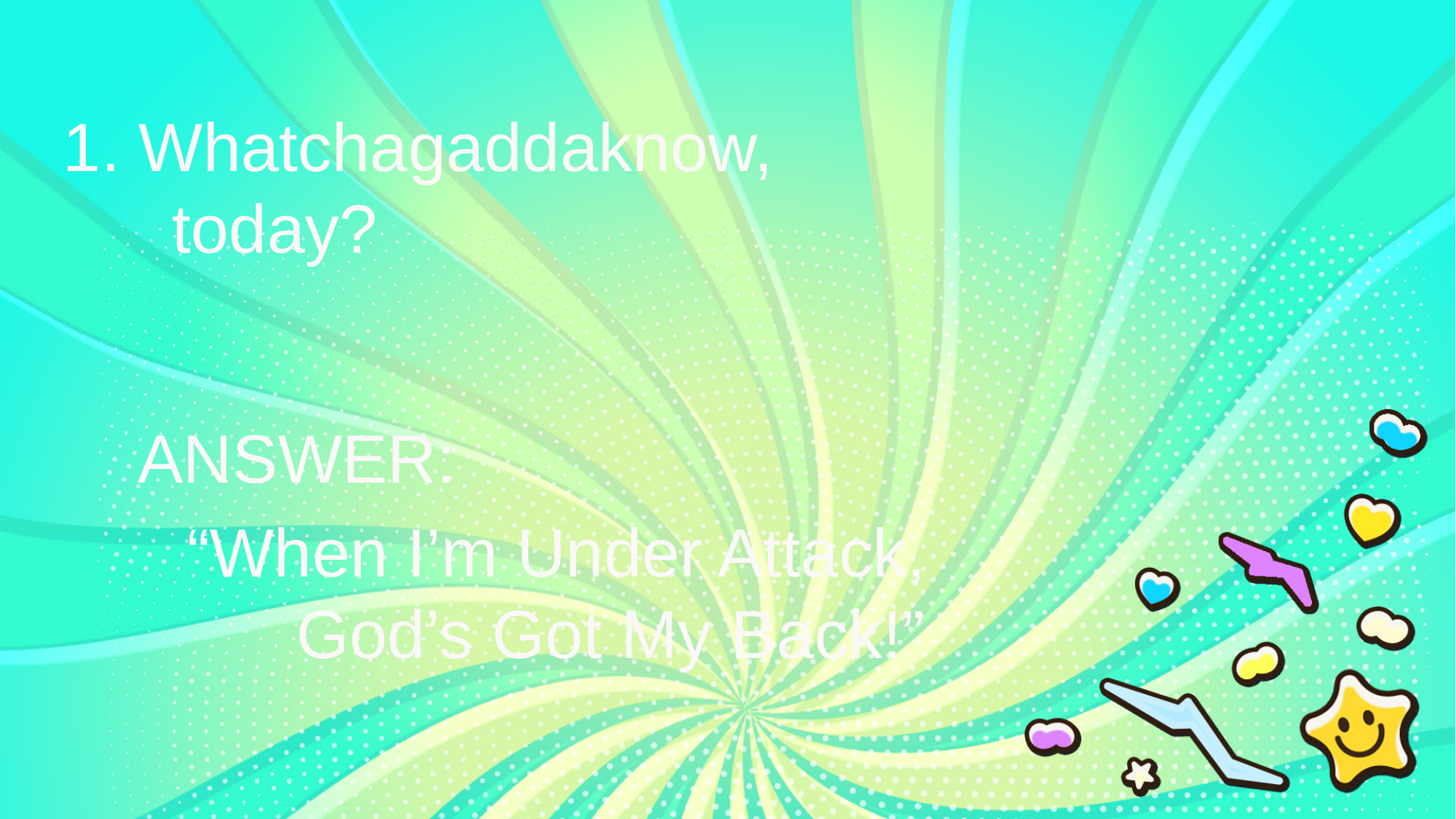

1. Whatchagaddaknow,
	today?
ANSWER:
“When I’m Under Attack,
	God’s Got My Back!”